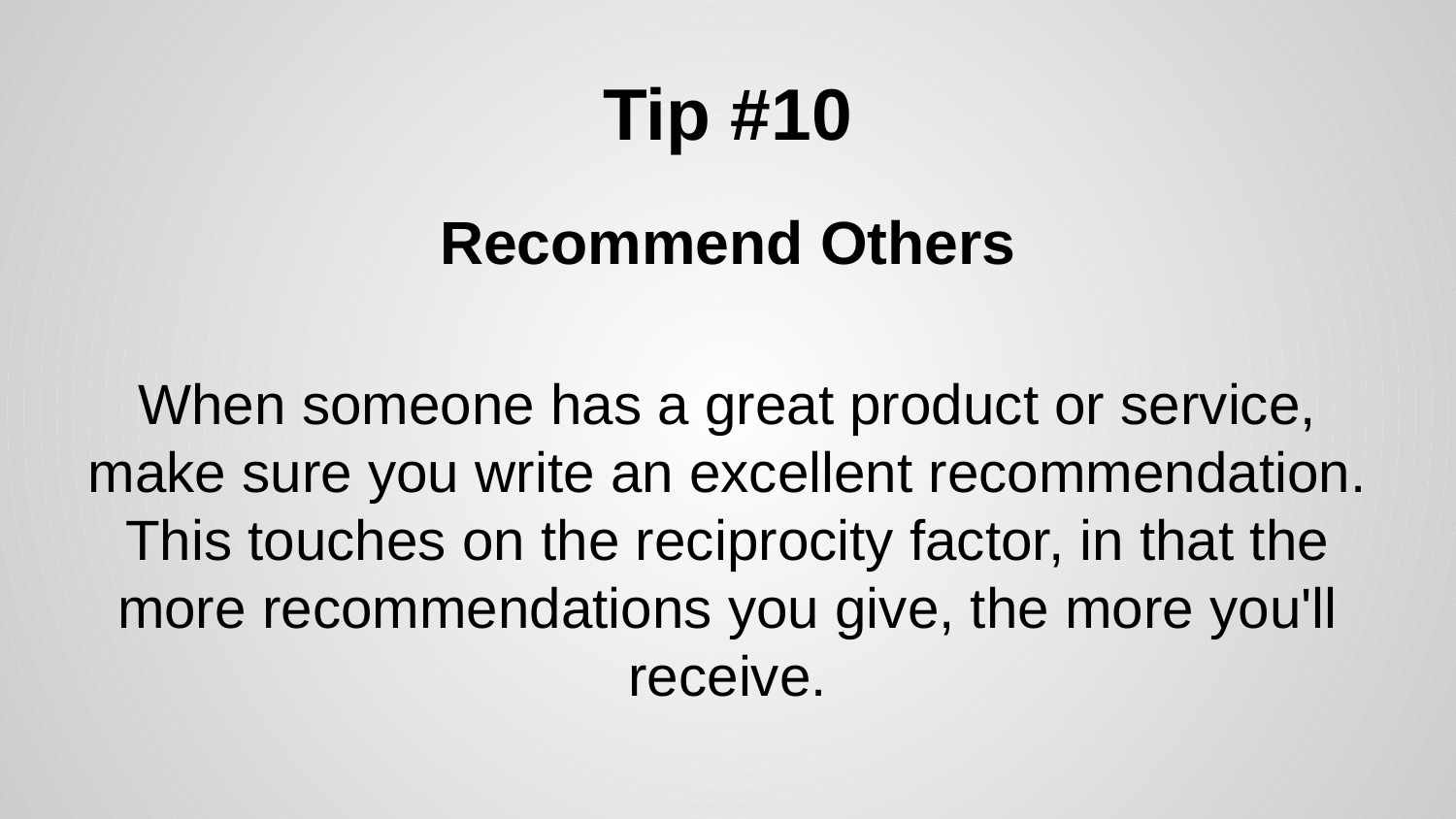

# Tip #10
Recommend Others

When someone has a great product or service, make sure you write an excellent recommendation. This touches on the reciprocity factor, in that the more recommendations you give, the more you'll receive.